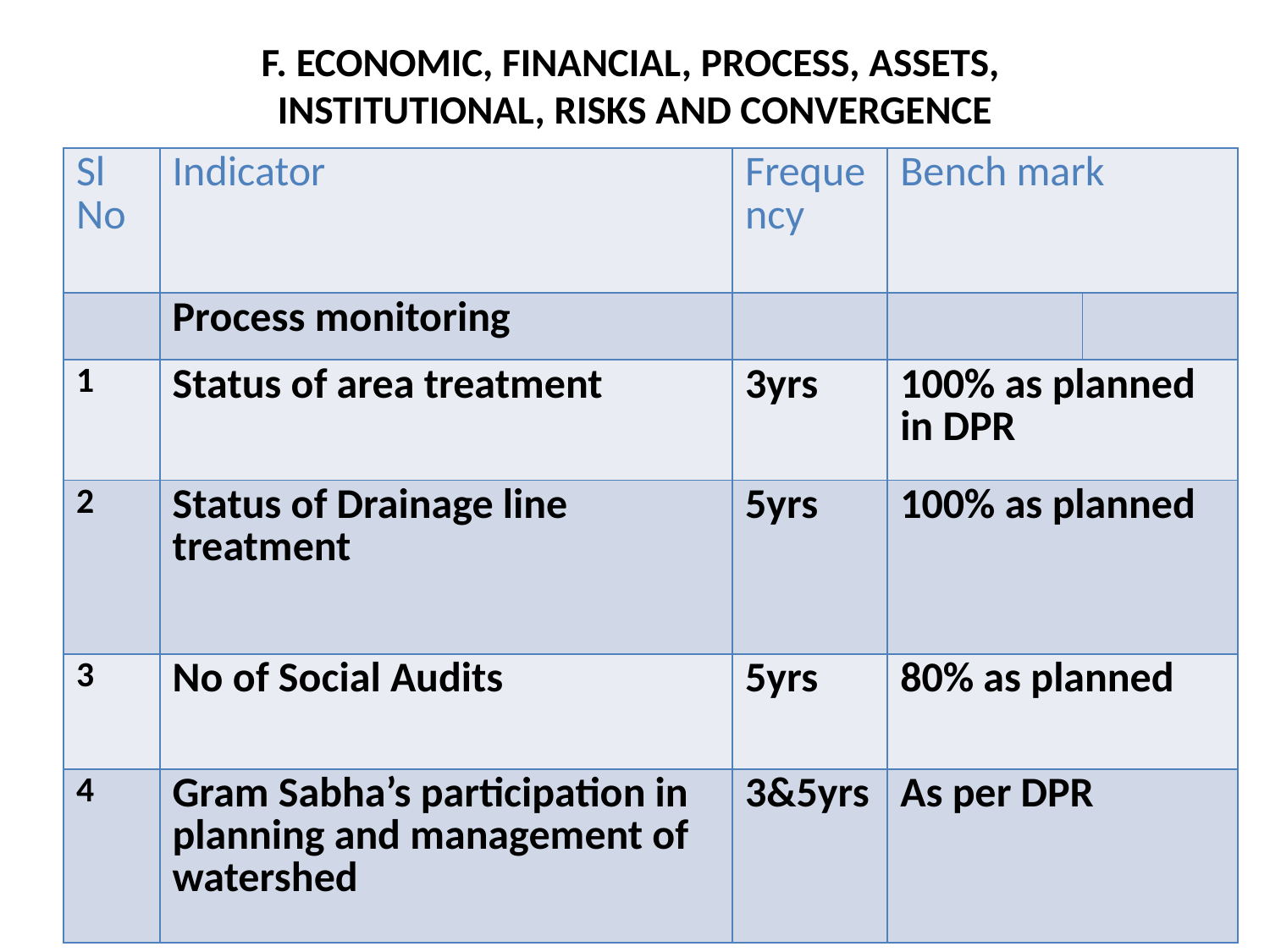

# F. ECONOMIC, FINANCIAL, PROCESS, ASSETS, INSTITUTIONAL, RISKS AND CONVERGENCE
| Sl No | Indicator | Frequency | Bench mark |  |
| --- | --- | --- | --- | --- |
|  | Process monitoring |  |  |  |
| 1 | Status of area treatment | 3yrs | 100% as planned in DPR |  |
| 2 | Status of Drainage line treatment | 5yrs | 100% as planned |  |
| 3 | No of Social Audits | 5yrs | 80% as planned |  |
| 4 | Gram Sabha’s participation in planning and management of watershed | 3&5yrs | As per DPR |  |